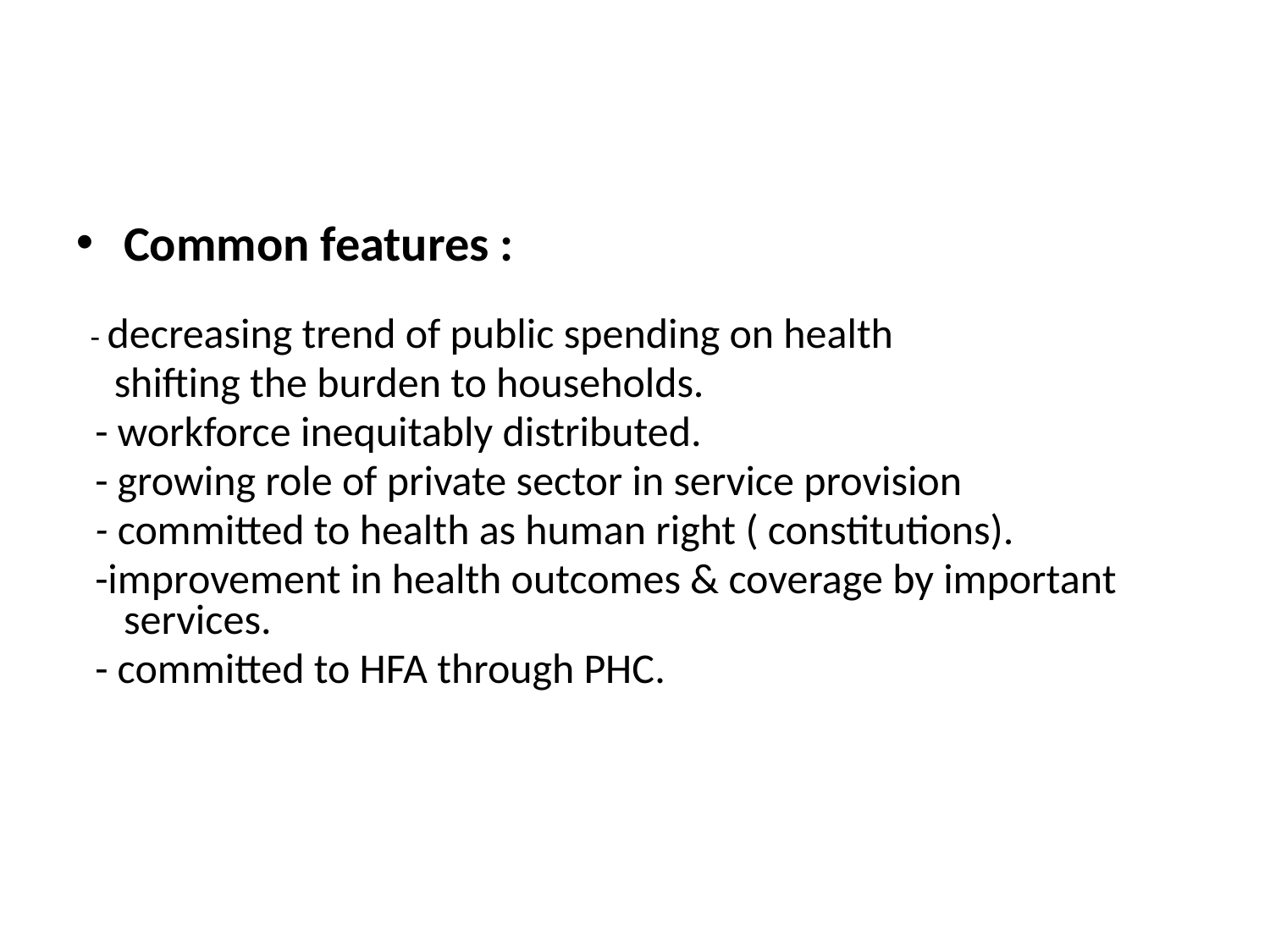

Common features :

  - decreasing trend of public spending on health
    shifting the burden to households.
  - workforce inequitably distributed.
  - growing role of private sector in service provision
  - committed to health as human right ( constitutions).
  -improvement in health outcomes & coverage by important services.
  - committed to HFA through PHC.